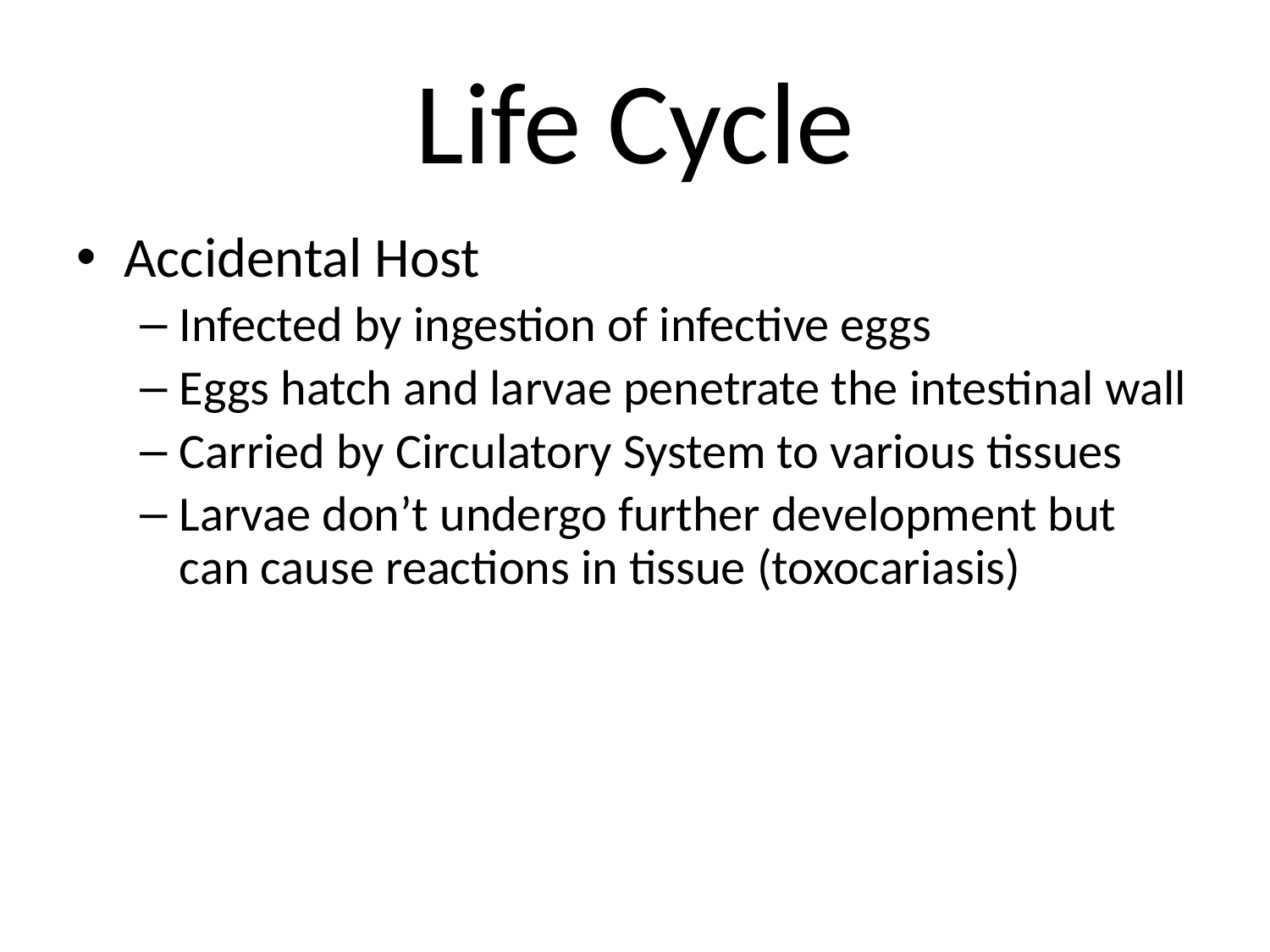

# Life Cycle
Accidental Host
Infected by ingestion of infective eggs
Eggs hatch and larvae penetrate the intestinal wall
Carried by Circulatory System to various tissues
Larvae don’t undergo further development but can cause reactions in tissue (toxocariasis)